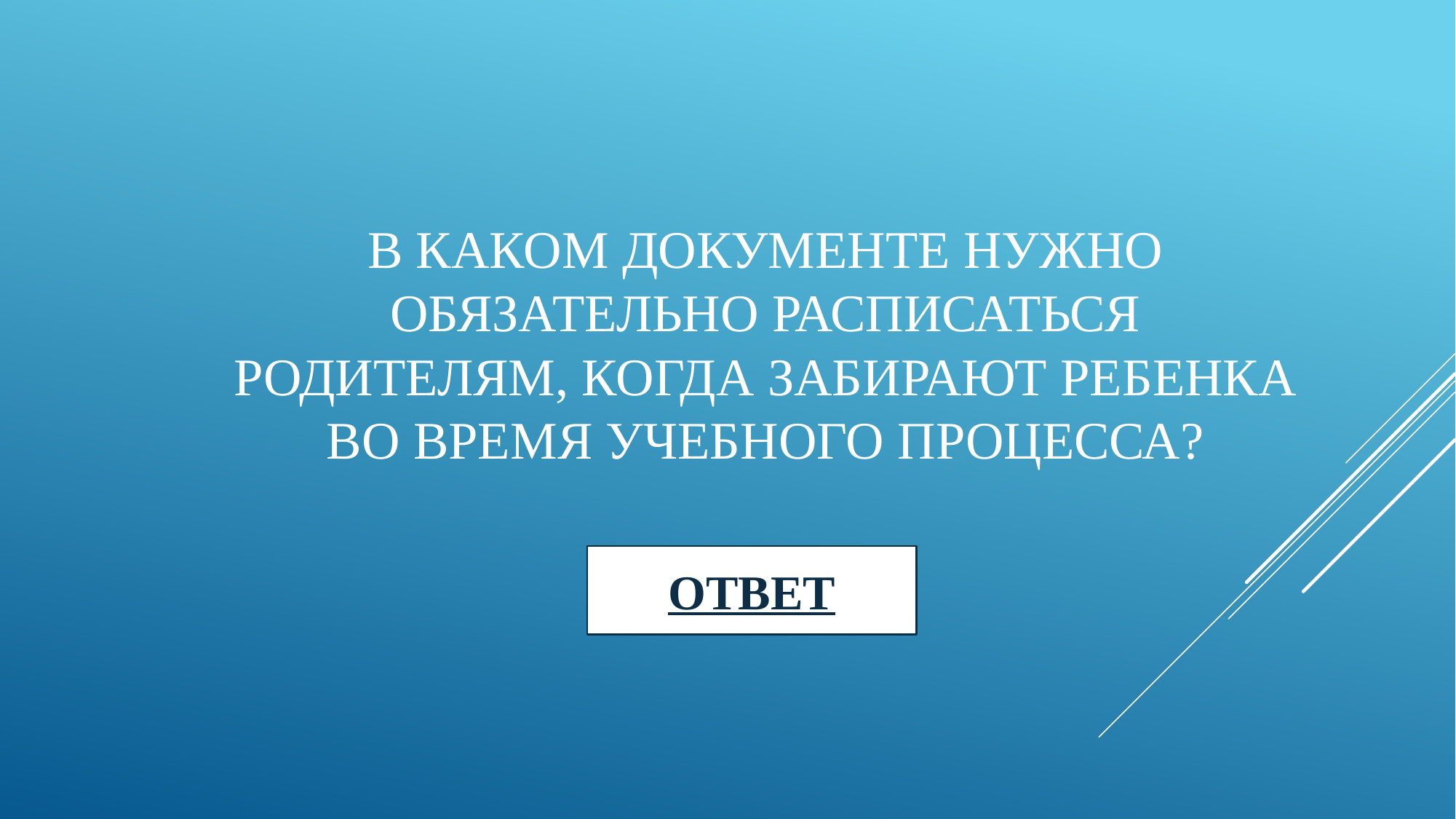

# В каком документе нужно обязательно расписаться родителям, когда забирают ребенка во время учебного процесса?
ОТВЕТ